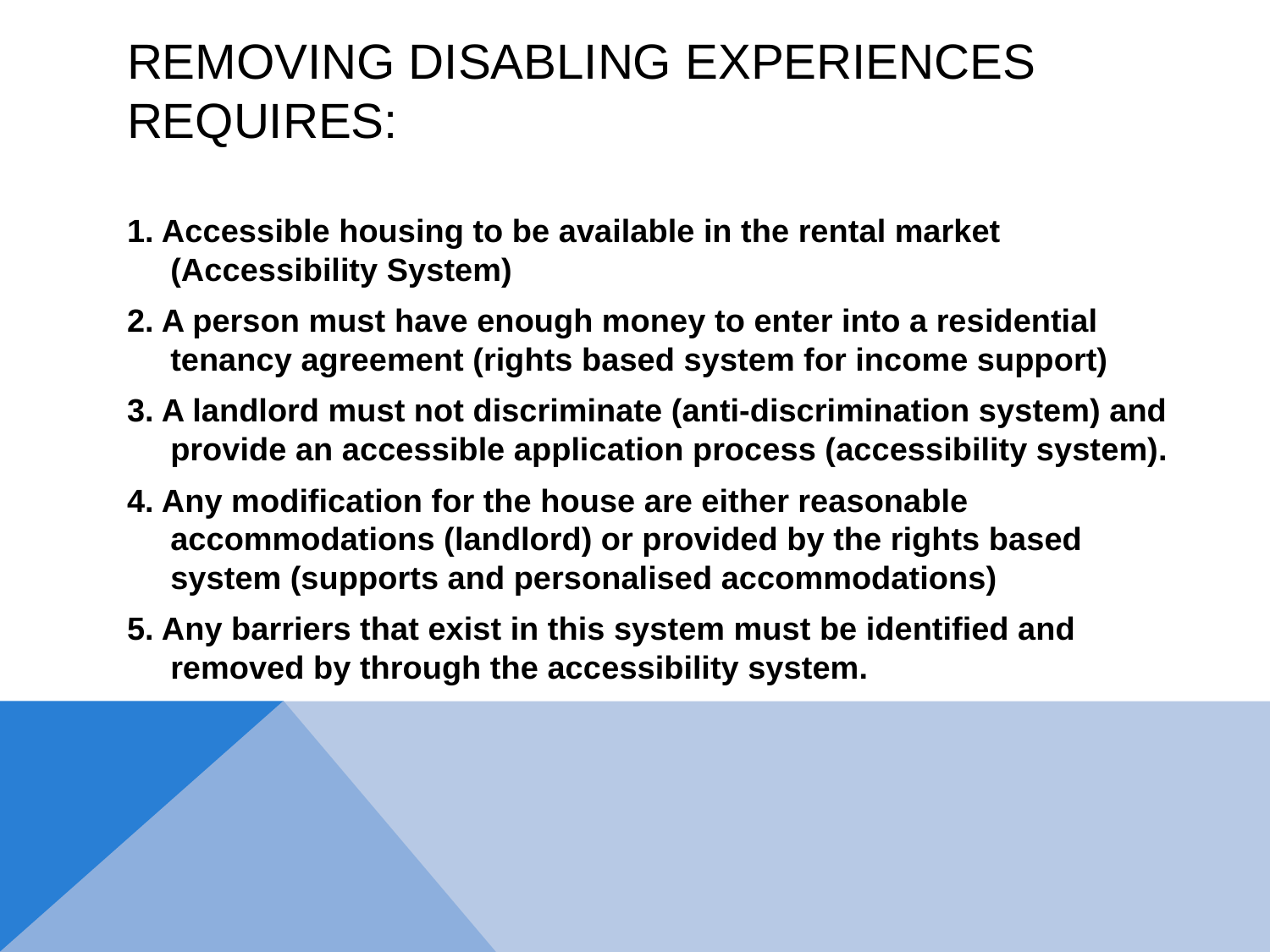

# Removing disabling experiences requires:

1. Accessible housing to be available in the rental market (Accessibility System)
2. A person must have enough money to enter into a residential tenancy agreement (rights based system for income support)
3. A landlord must not discriminate (anti-discrimination system) and provide an accessible application process (accessibility system).
4. Any modification for the house are either reasonable accommodations (landlord) or provided by the rights based system (supports and personalised accommodations)
5. Any barriers that exist in this system must be identified and removed by through the accessibility system.